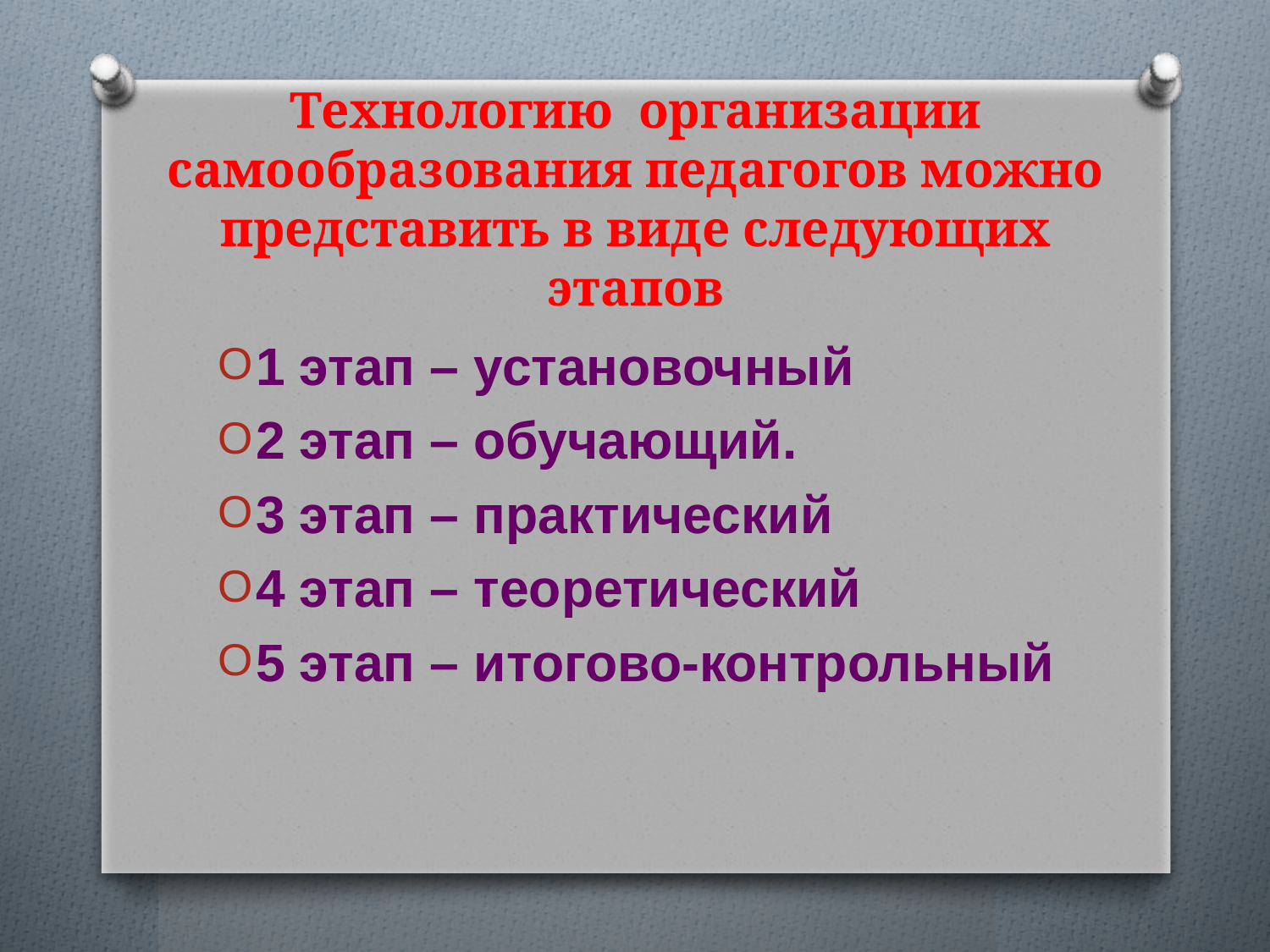

# Технологию  организации самообразования педагогов можно представить в виде следующих этапов
1 этап – установочный
2 этап – обучающий.
3 этап – практический
4 этап – теоретический
5 этап – итогово-контрольный